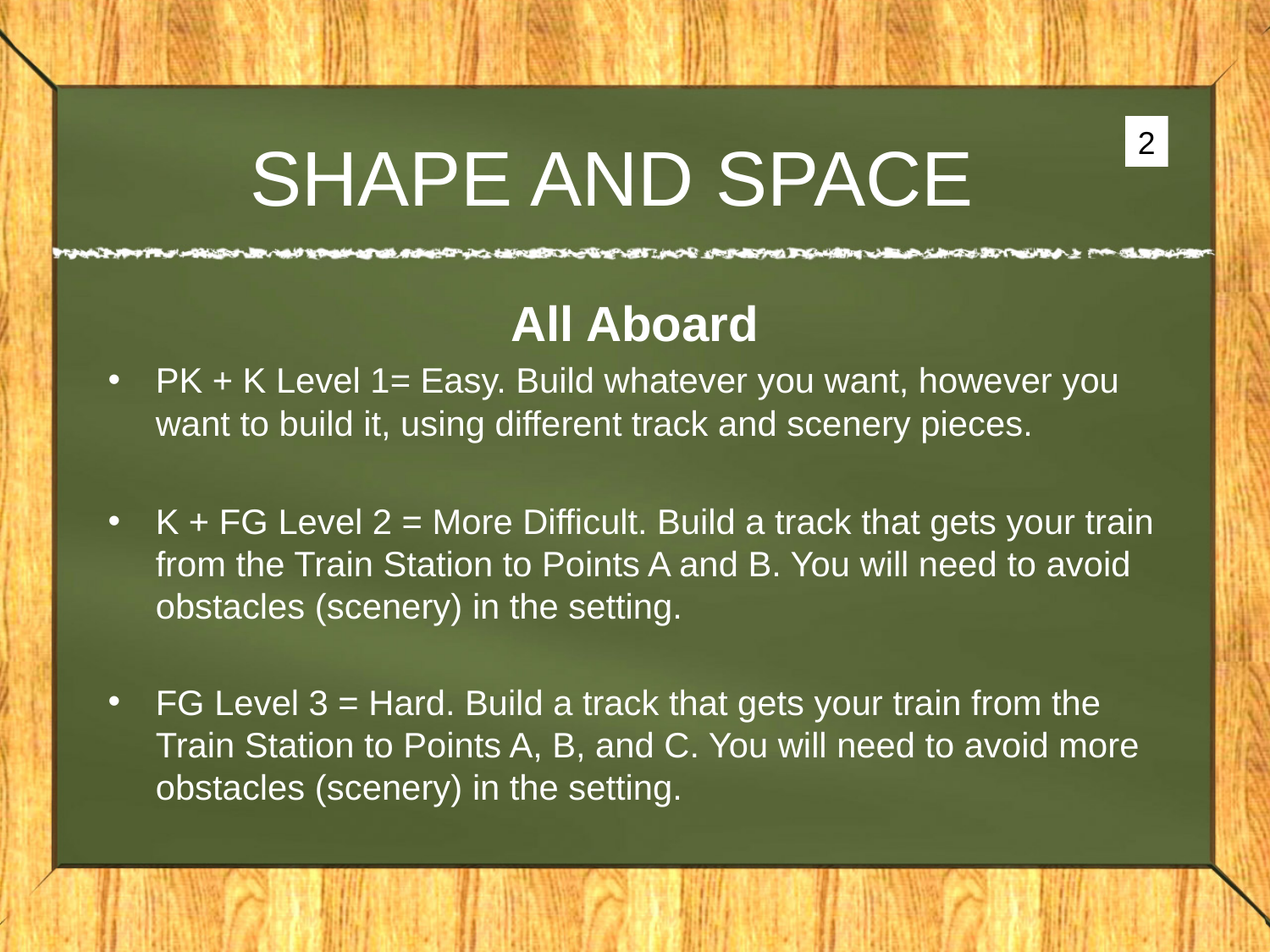

# SHAPE AND SPACE
2
All Aboard
PK + K Level 1= Easy. Build whatever you want, however you want to build it, using different track and scenery pieces.

K + FG Level 2 = More Difficult. Build a track that gets your train from the Train Station to Points A and B. You will need to avoid obstacles (scenery) in the setting.
FG Level 3 = Hard. Build a track that gets your train from the Train Station to Points A, B, and C. You will need to avoid more obstacles (scenery) in the setting.